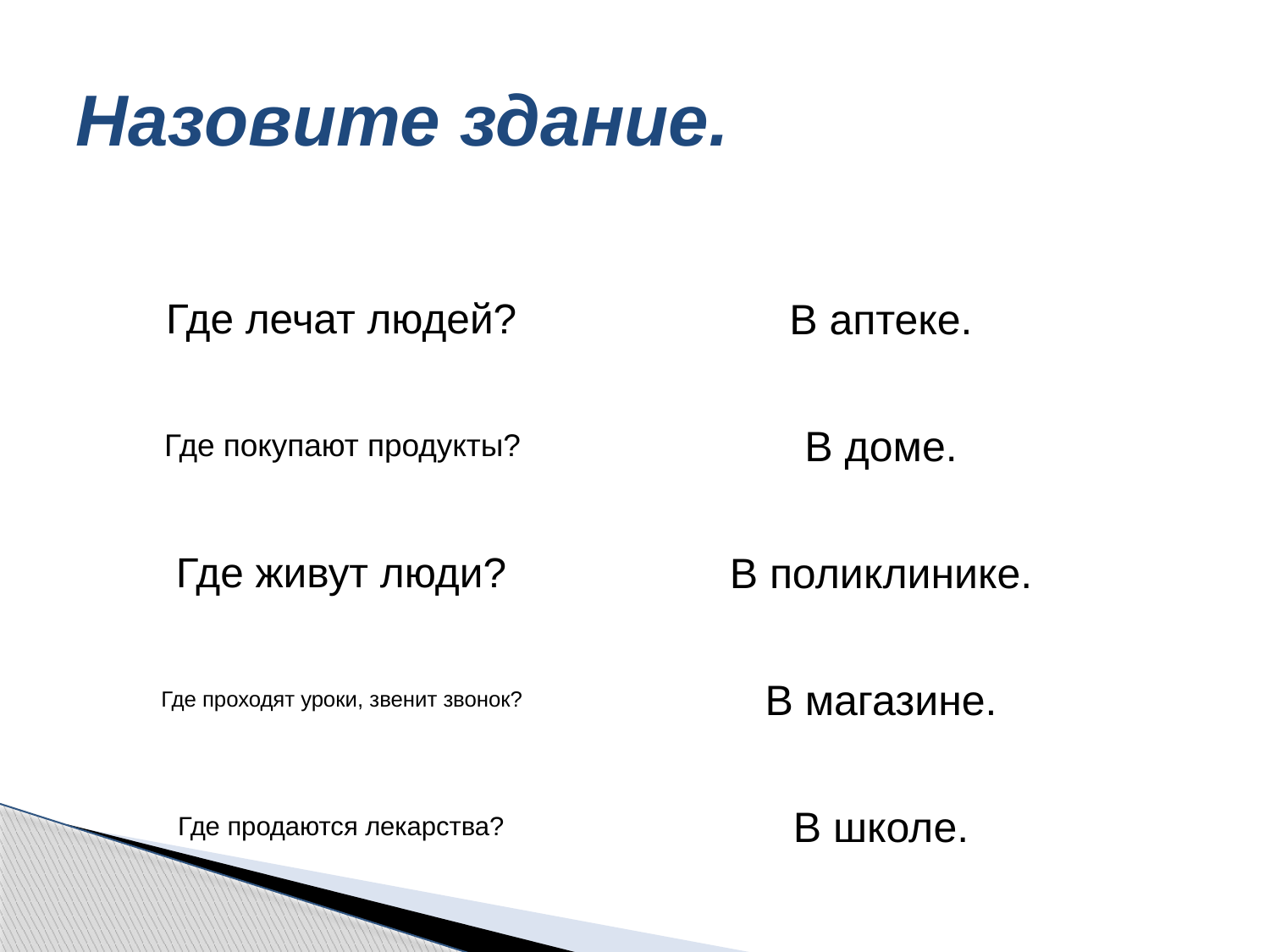

# Назовите здание.
Где лечат людей?
В аптеке.
Где покупают продукты?
В доме.
Где живут люди?
В поликлинике.
Где проходят уроки, звенит звонок?
В магазине.
Где продаются лекарства?
В школе.